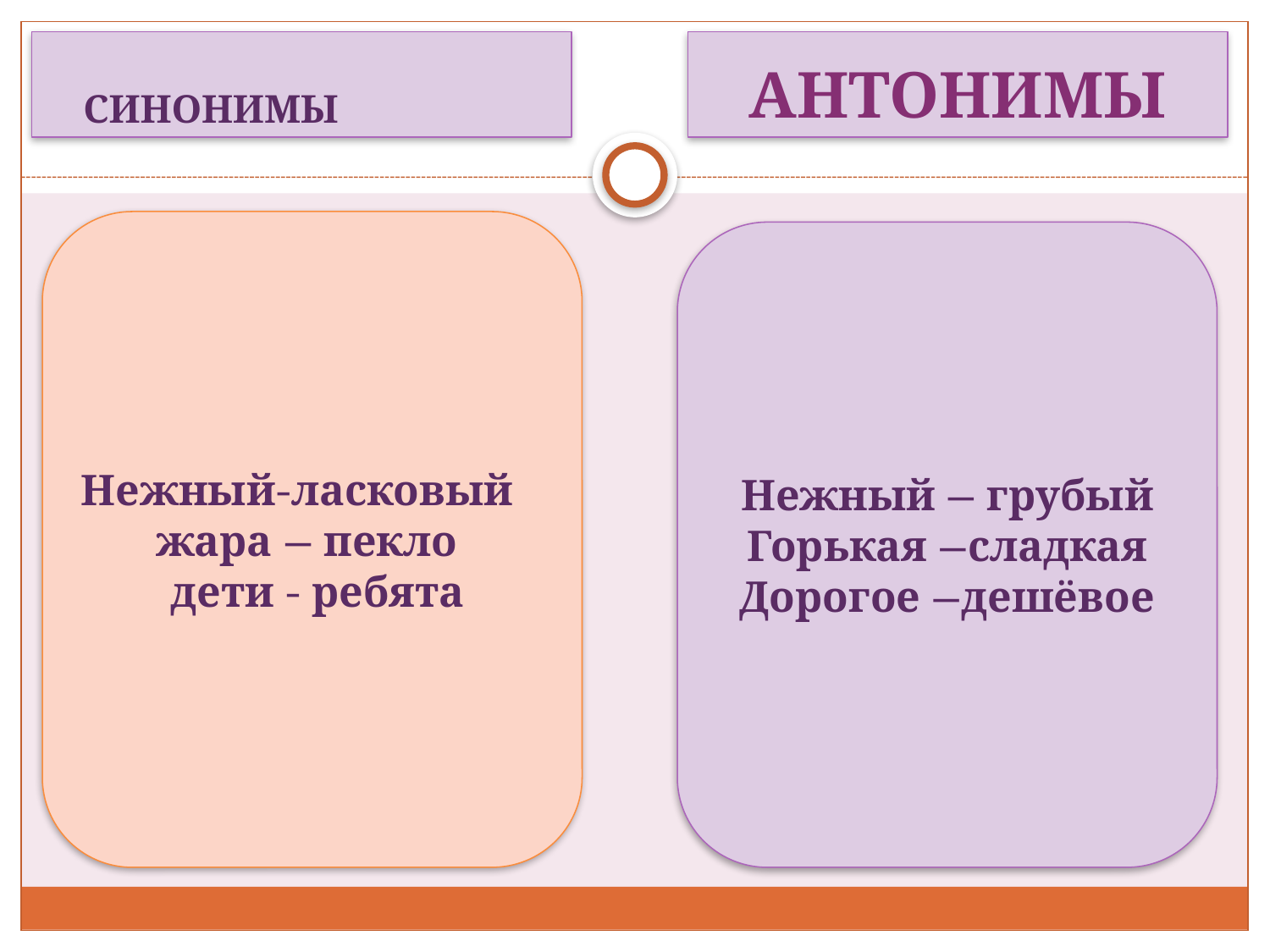

# СИНОНИМЫ
АНТОНИМЫ
Нежный-ласковый
жара – пекло
 дети - ребята
Нежный – грубый
Горькая –сладкая
Дорогое –дешёвое